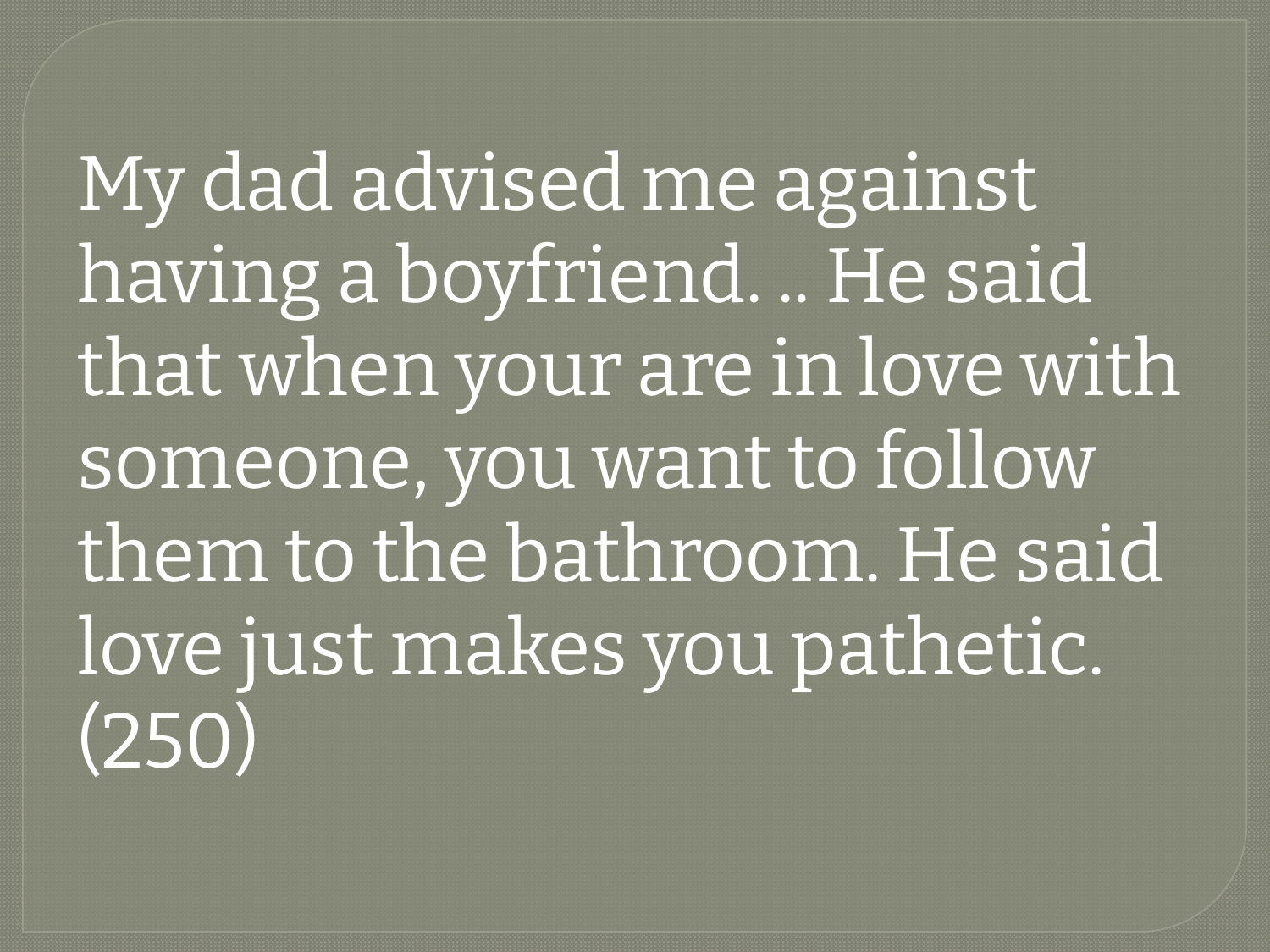

My dad advised me against having a boyfriend. .. He said that when your are in love with someone, you want to follow them to the bathroom. He said love just makes you pathetic. (250)